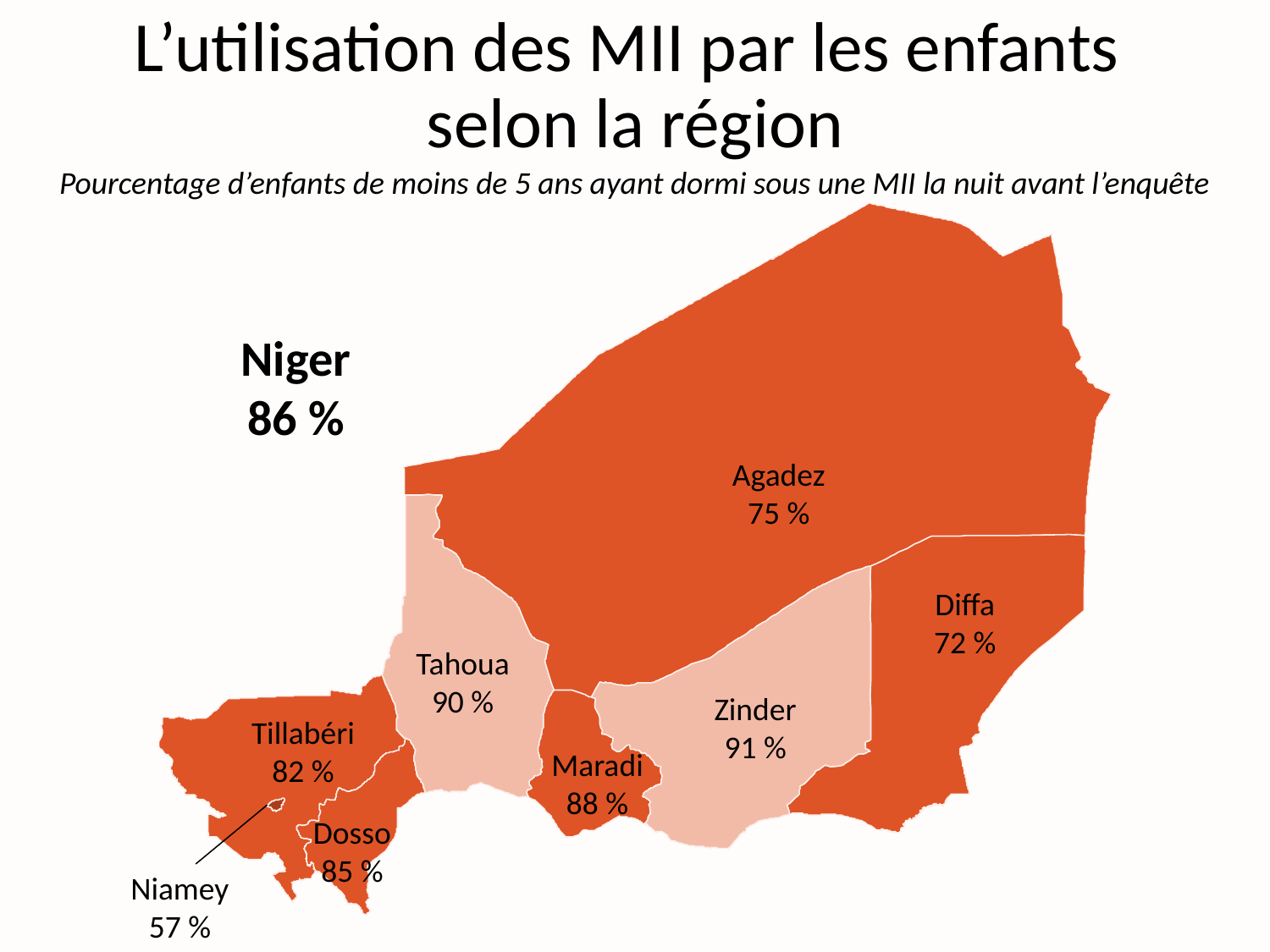

# L’utilisation des MII par les enfants selon la région
Pourcentage d’enfants de moins de 5 ans ayant dormi sous une MII la nuit avant l’enquête

Niger
86 %
Agadez
75 %
Diffa
72 %
Tahoua
90 %
Zinder
91 %
Tillabéri
82 %
Maradi
88 %
Dosso
85 %
Niamey
57 %